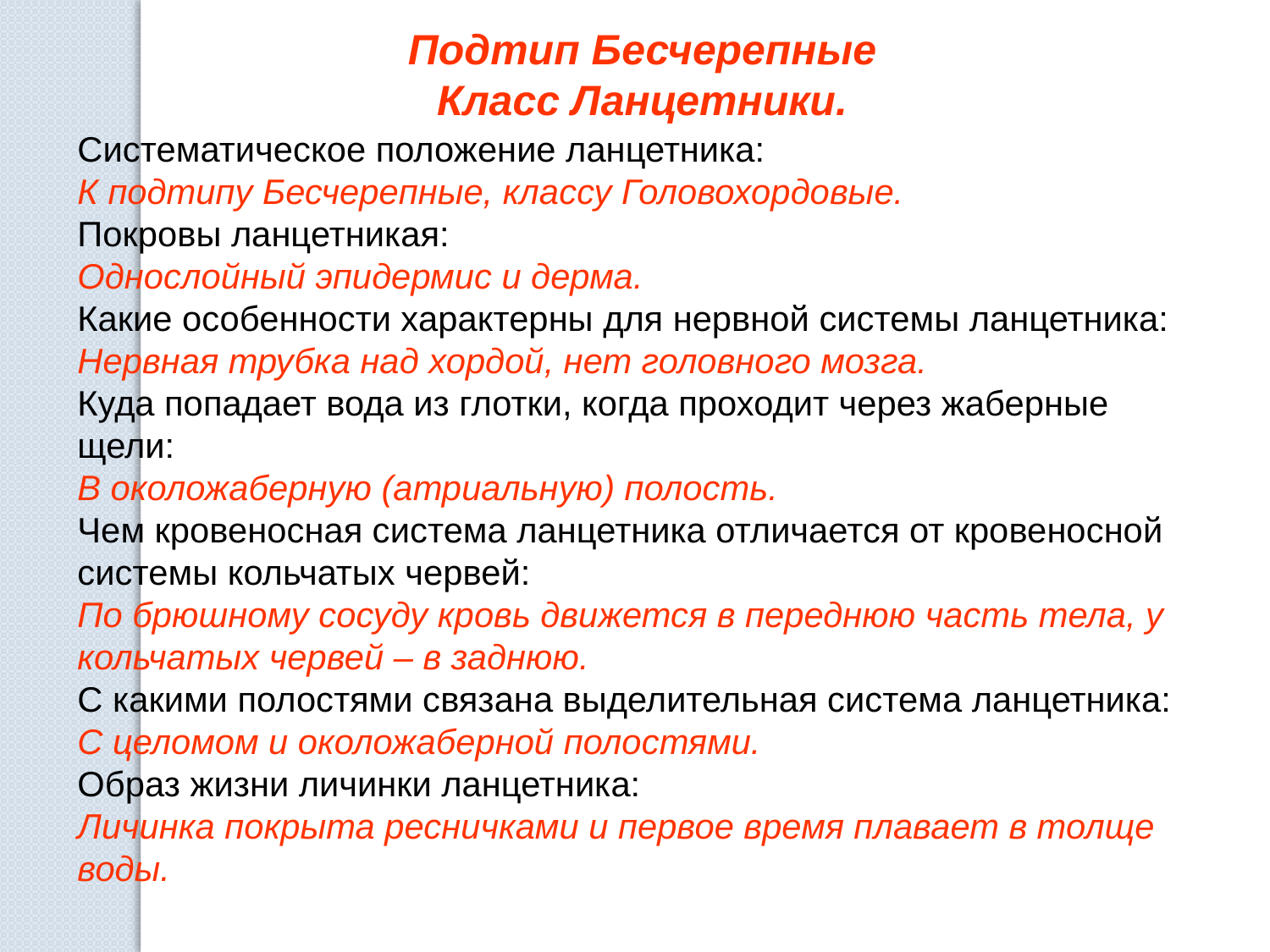

Подтип Бесчерепные
Класс Ланцетники.
Систематическое положение ланцетника:
К подтипу Бесчерепные, классу Головохордовые.
Покровы ланцетникая:
Однослойный эпидермис и дерма.
Какие особенности характерны для нервной системы ланцетника:
Нервная трубка над хордой, нет головного мозга.
Куда попадает вода из глотки, когда проходит через жаберные щели:
В околожаберную (атриальную) полость.
Чем кровеносная система ланцетника отличается от кровеносной системы кольчатых червей:
По брюшному сосуду кровь движется в переднюю часть тела, у кольчатых червей – в заднюю.
С какими полостями связана выделительная система ланцетника:
С целомом и околожаберной полостями.
Образ жизни личинки ланцетника:
Личинка покрыта ресничками и первое время плавает в толще воды.